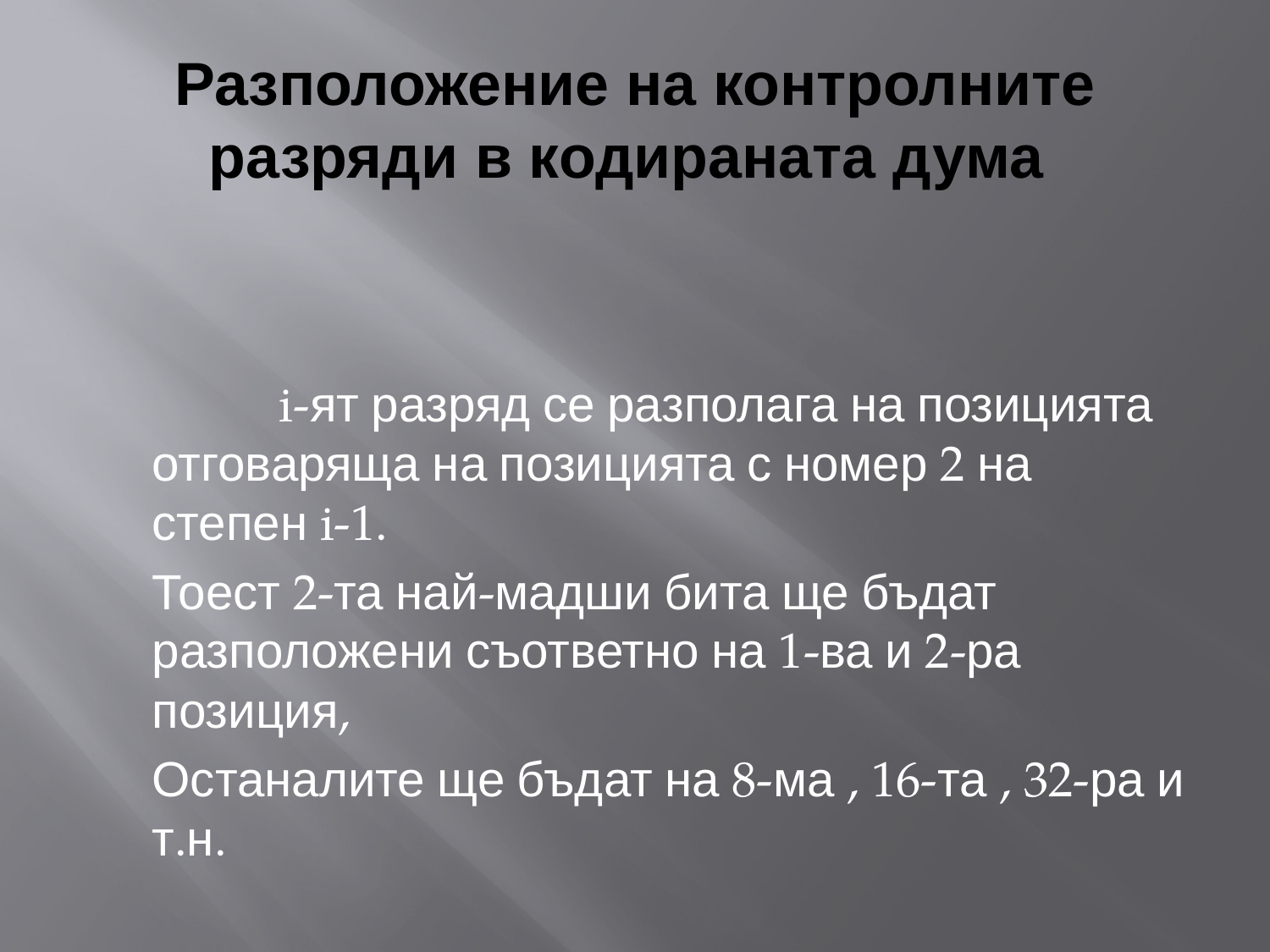

# Разположение на контролните разряди в кодираната дума
		i-ят разряд се разполага на позицията отговаряща на позицията с номер 2 на степен i-1.
	Тоест 2-та най-мадши бита ще бъдат разположени съответно на 1-ва и 2-ра позиция,
	Останалите ще бъдат на 8-ма , 16-та , 32-ра и т.н.